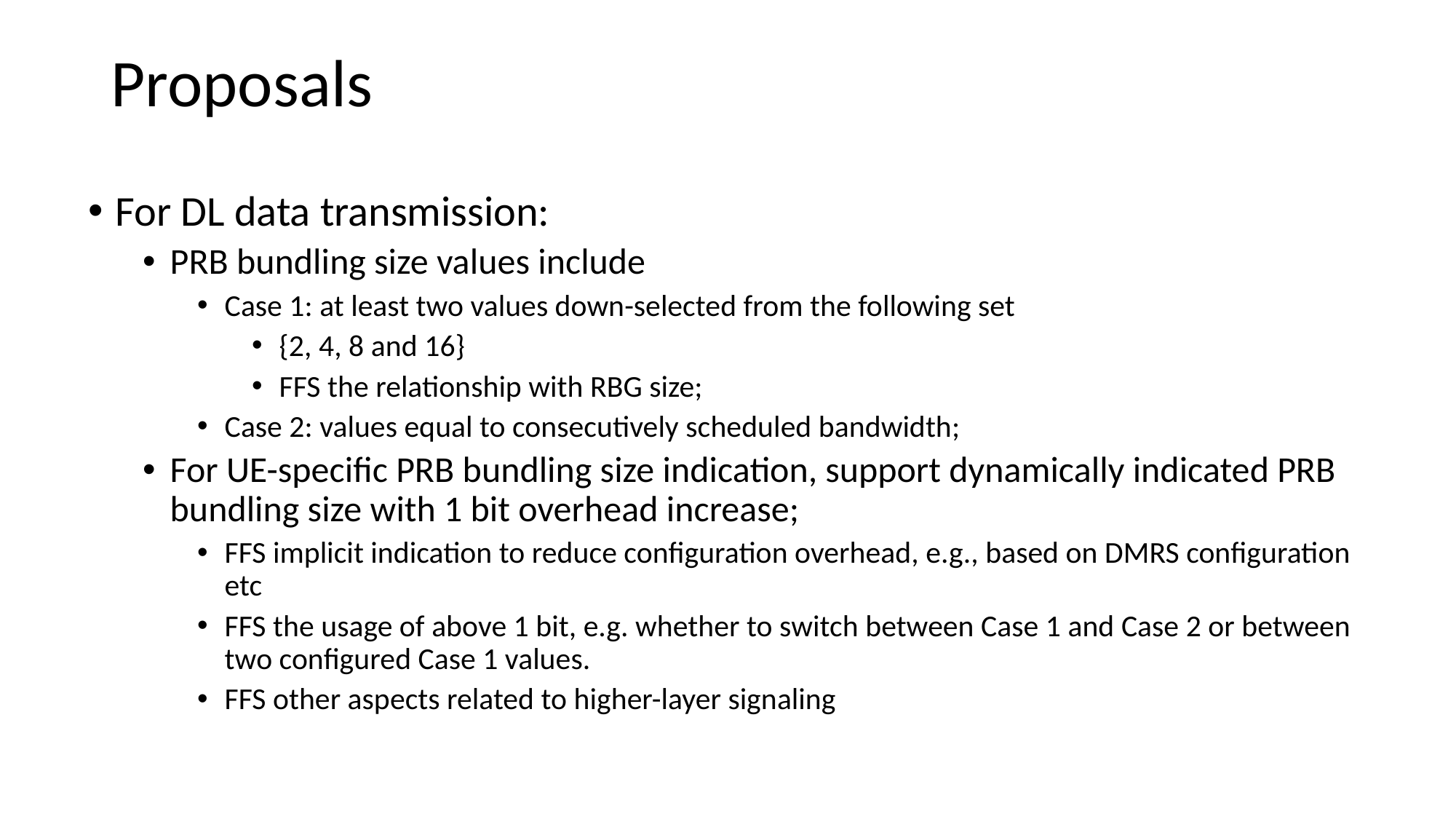

# Proposals
For DL data transmission:
PRB bundling size values include
Case 1: at least two values down-selected from the following set
{2, 4, 8 and 16}
FFS the relationship with RBG size;
Case 2: values equal to consecutively scheduled bandwidth;
For UE-specific PRB bundling size indication, support dynamically indicated PRB bundling size with 1 bit overhead increase;
FFS implicit indication to reduce configuration overhead, e.g., based on DMRS configuration etc
FFS the usage of above 1 bit, e.g. whether to switch between Case 1 and Case 2 or between two configured Case 1 values.
FFS other aspects related to higher-layer signaling